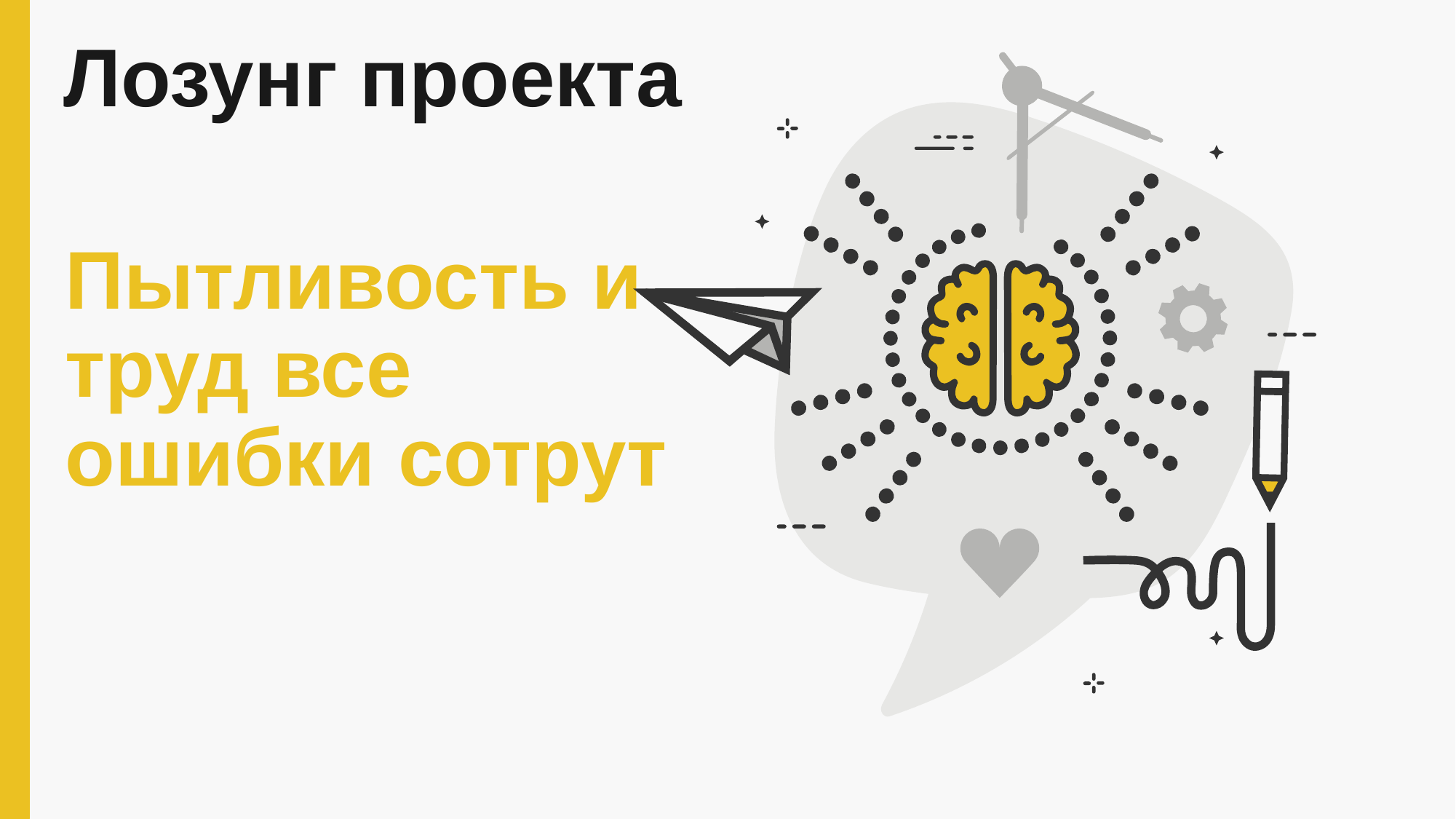

Лозунг проекта

# Пытливость и труд все ошибки сотрут